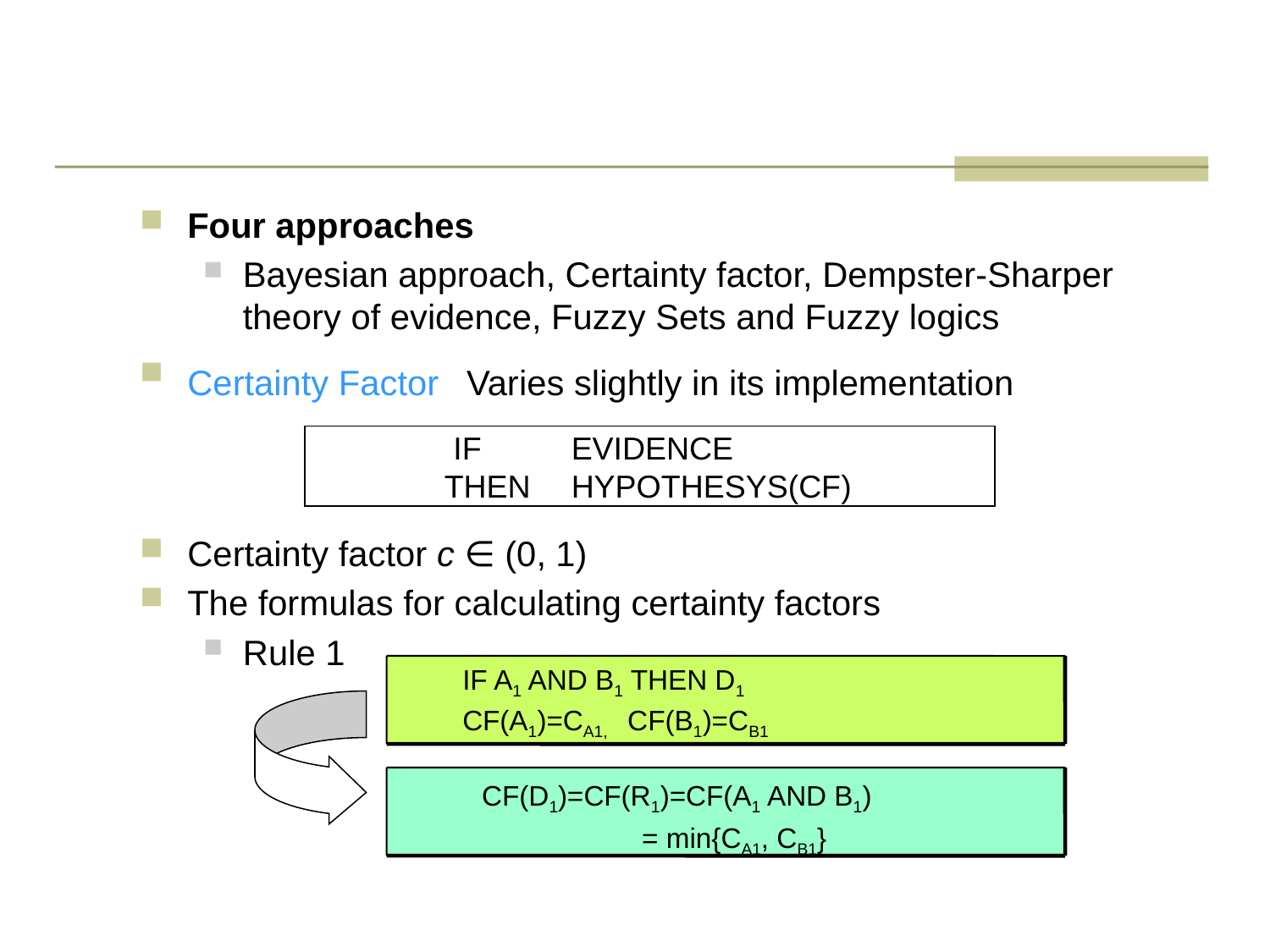

#
Four approaches
Bayesian approach, Certainty factor, Dempster-Sharper theory of evidence, Fuzzy Sets and Fuzzy logics
Certainty Factor  Varies slightly in its implementation

Certainty factor c ∈ (0, 1)
The formulas for calculating certainty factors
Rule 1
	 IF	EVIDENCE
	THEN	HYPOTHESYS(CF)
IF A1 AND B1 THEN D1
CF(A1)=CA1,   CF(B1)=CB1

       CF(D1)=CF(R1)=CF(A1 AND B1)
                               = min{CA1, CB1}